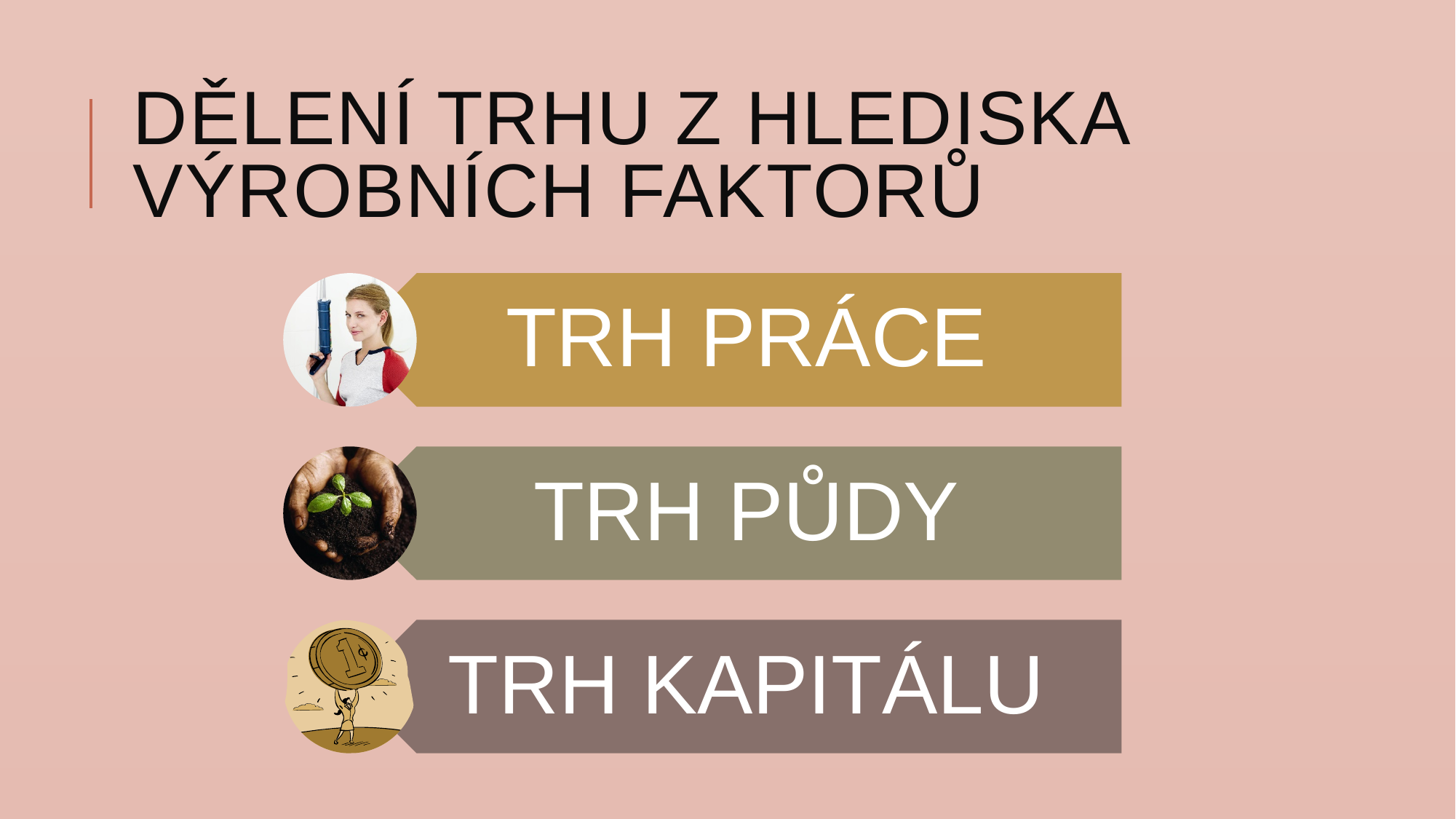

# Dělení trhu z hlediska výrobních faktorů
TRH PRÁCE
TRH PŮDY
TRH KAPITÁLU